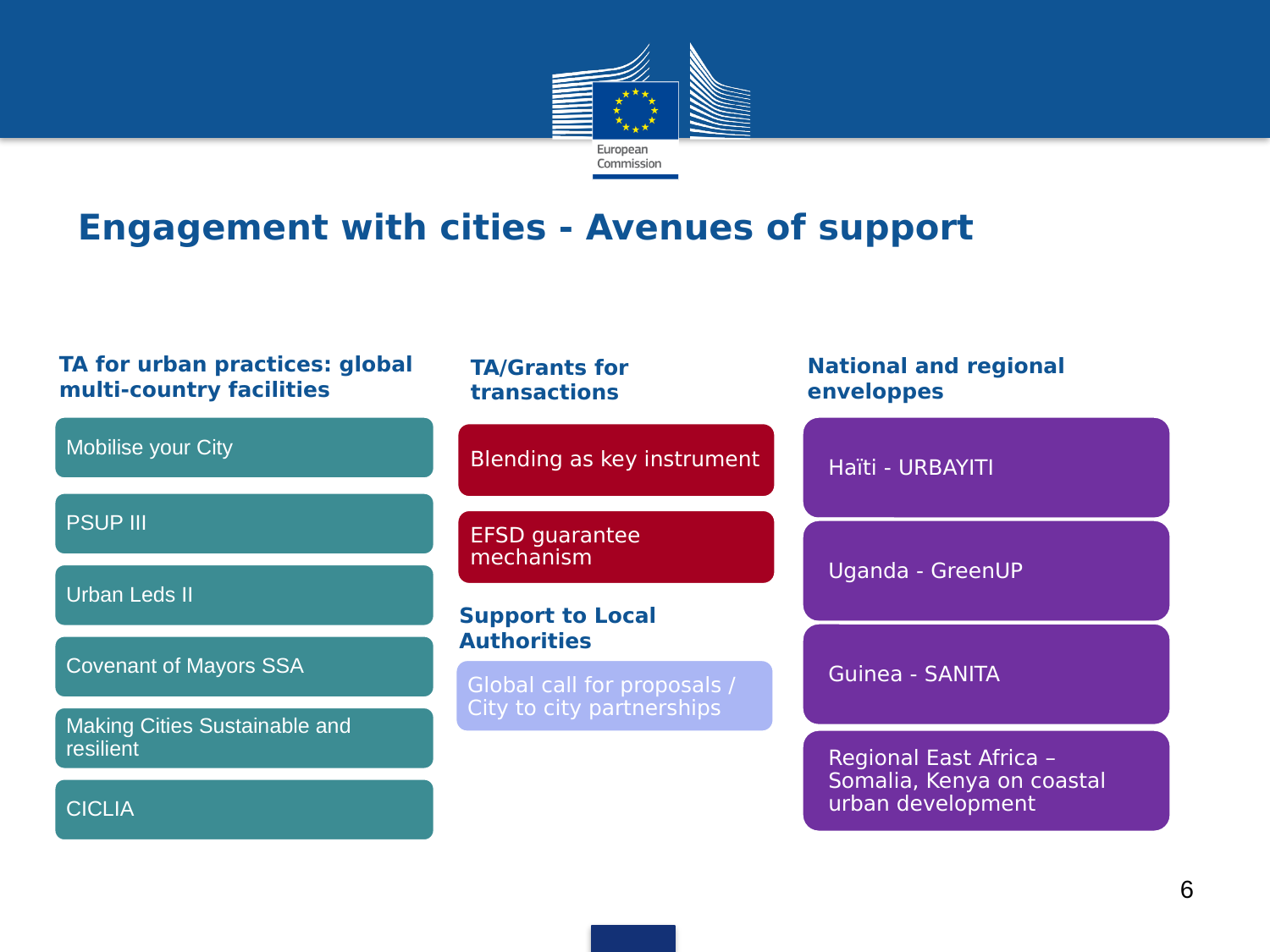

# Engagement with cities - Avenues of support
TA for urban practices: global multi-country facilities
National and regional enveloppes
TA/Grants for transactions
Mobilise your City
PSUP III
Urban Leds II
Covenant of Mayors SSA
Making Cities Sustainable and resilient
CICLIA

Haïti - URBAYITI

Blending as key instrument
EFSD guarantee mechanism

Uganda - GreenUP

Support to Local Authorities

Guinea - SANITA

Global call for proposals / City to city partnerships

Regional East Africa – Somalia, Kenya on coastal urban development

6